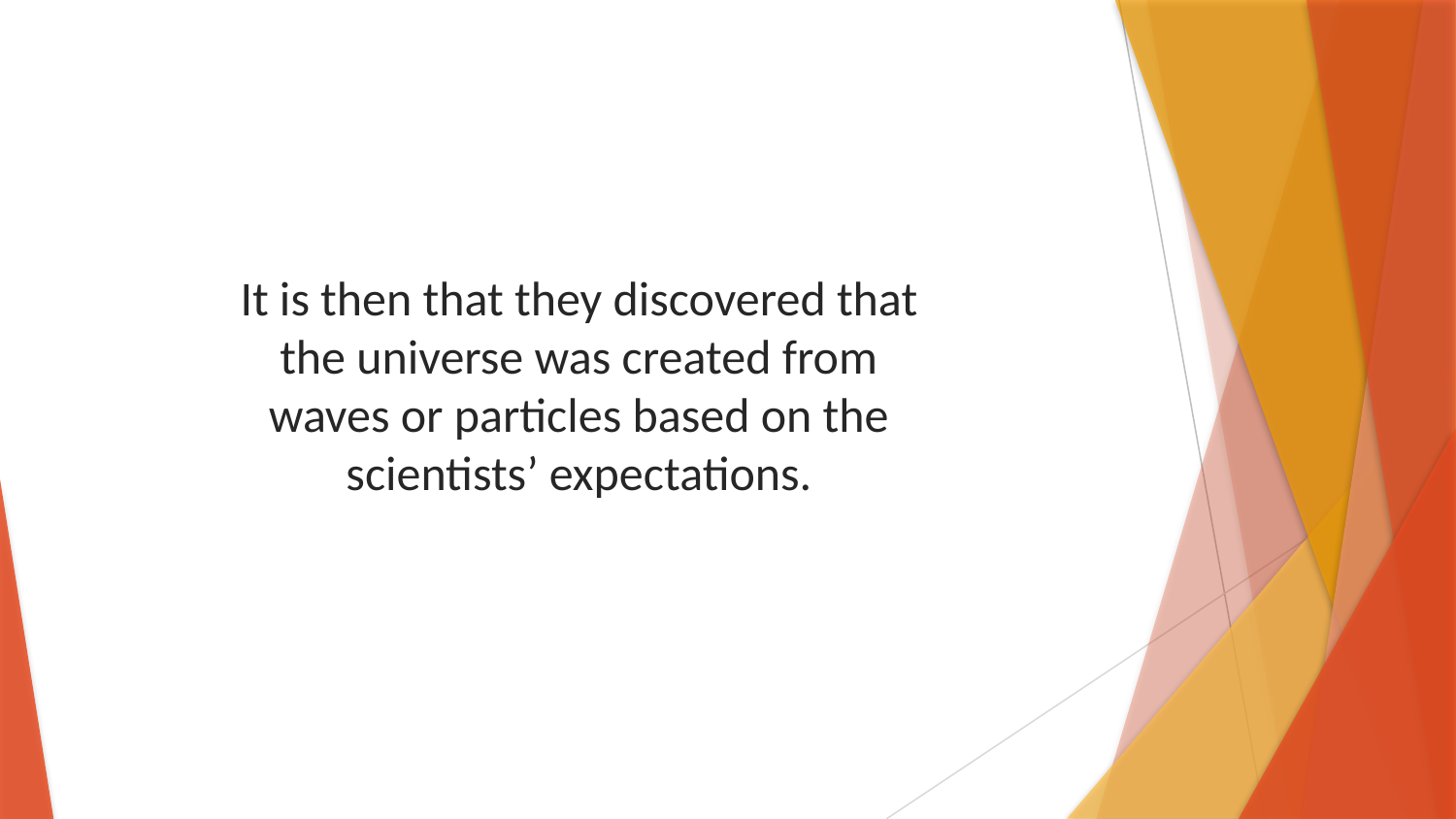

It is then that they discovered that the universe was created from waves or particles based on the scientists’ expectations.